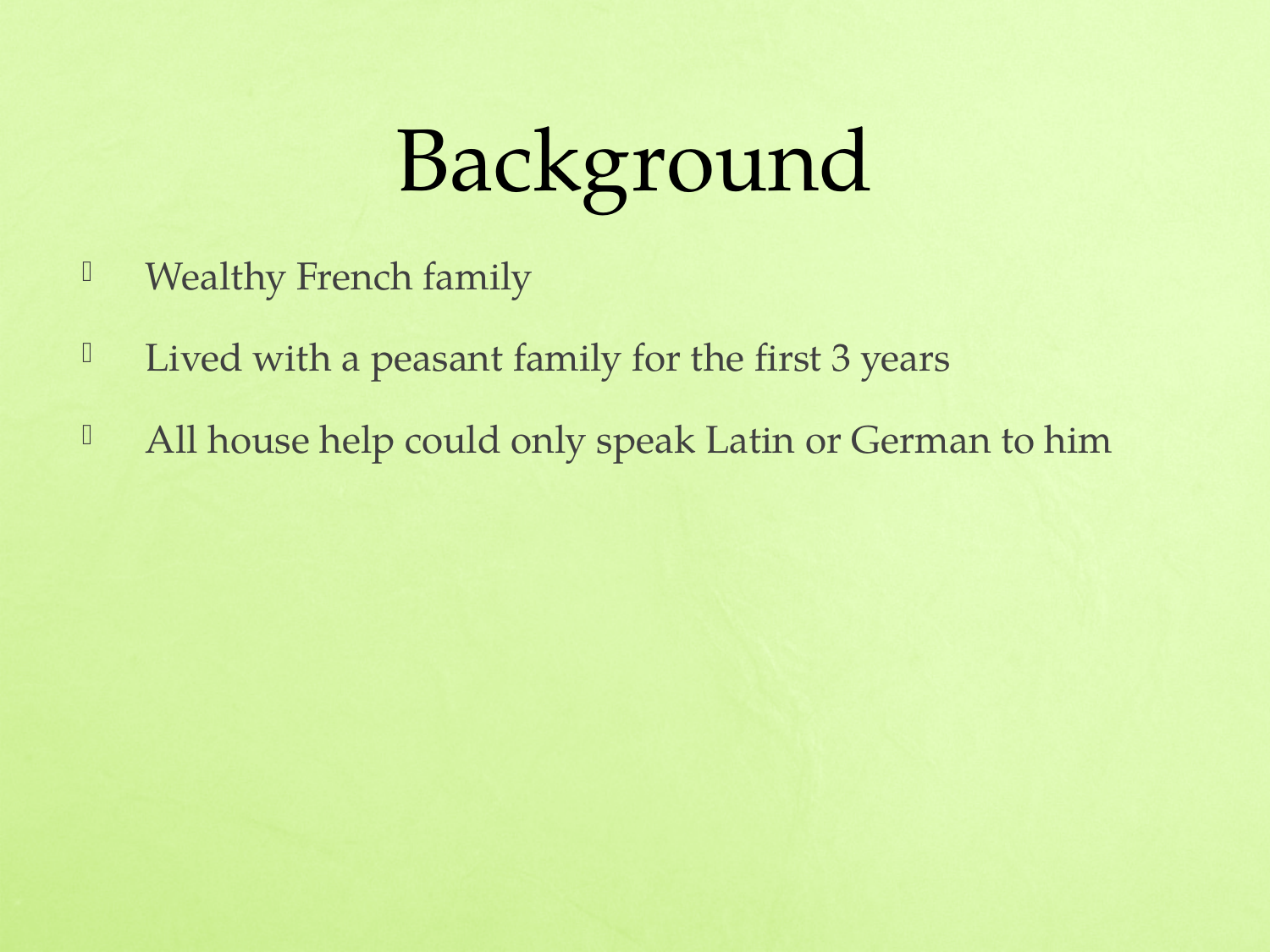

# Background
Wealthy French family
Lived with a peasant family for the first 3 years
All house help could only speak Latin or German to him